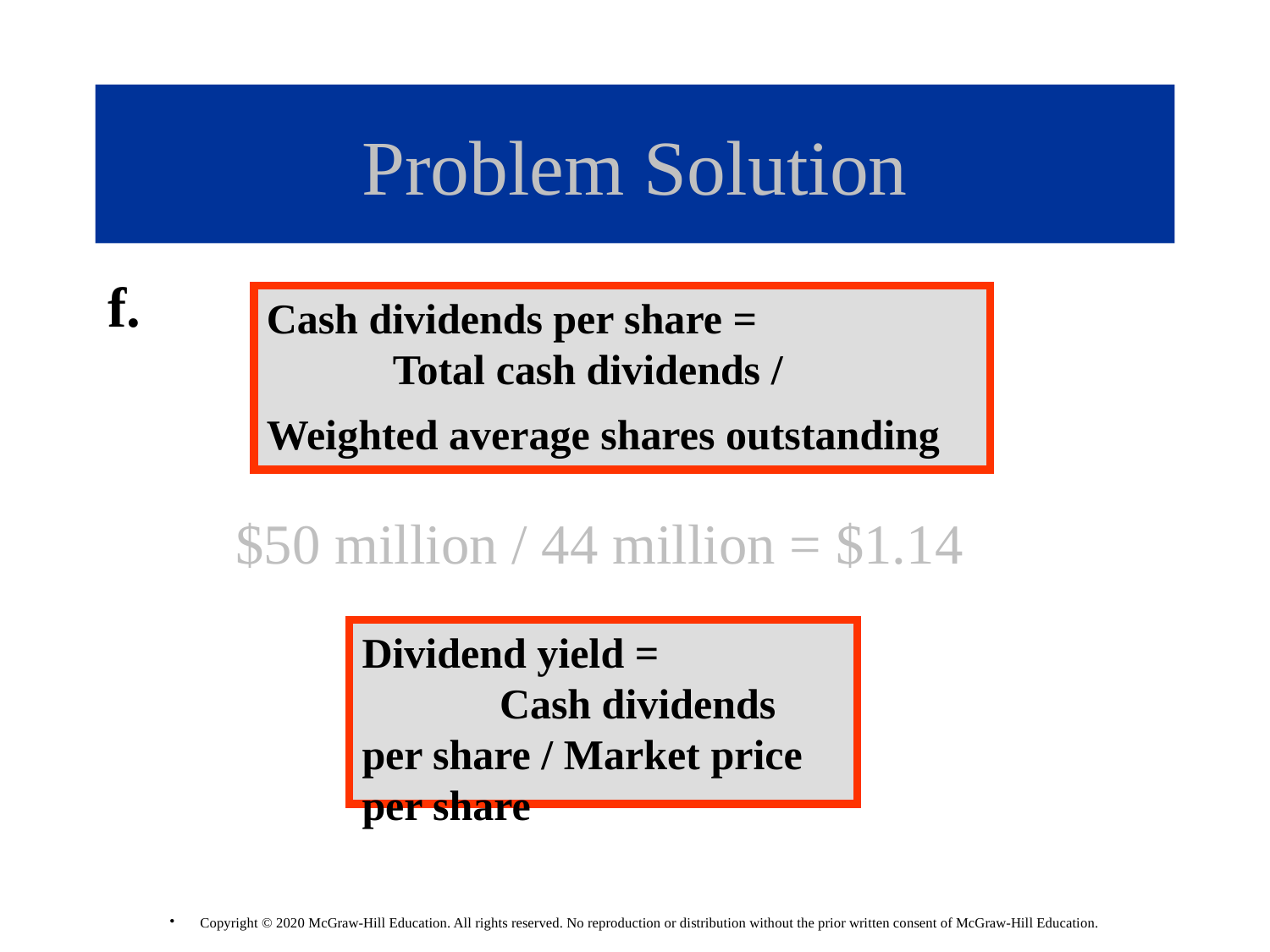

# Problem Solution
f.

         $50 million / 44 million = $1.14

Cash dividends per share =                                 Total cash dividends /               Weighted average shares outstanding
Dividend yield =                               Cash dividends per share / Market price per share